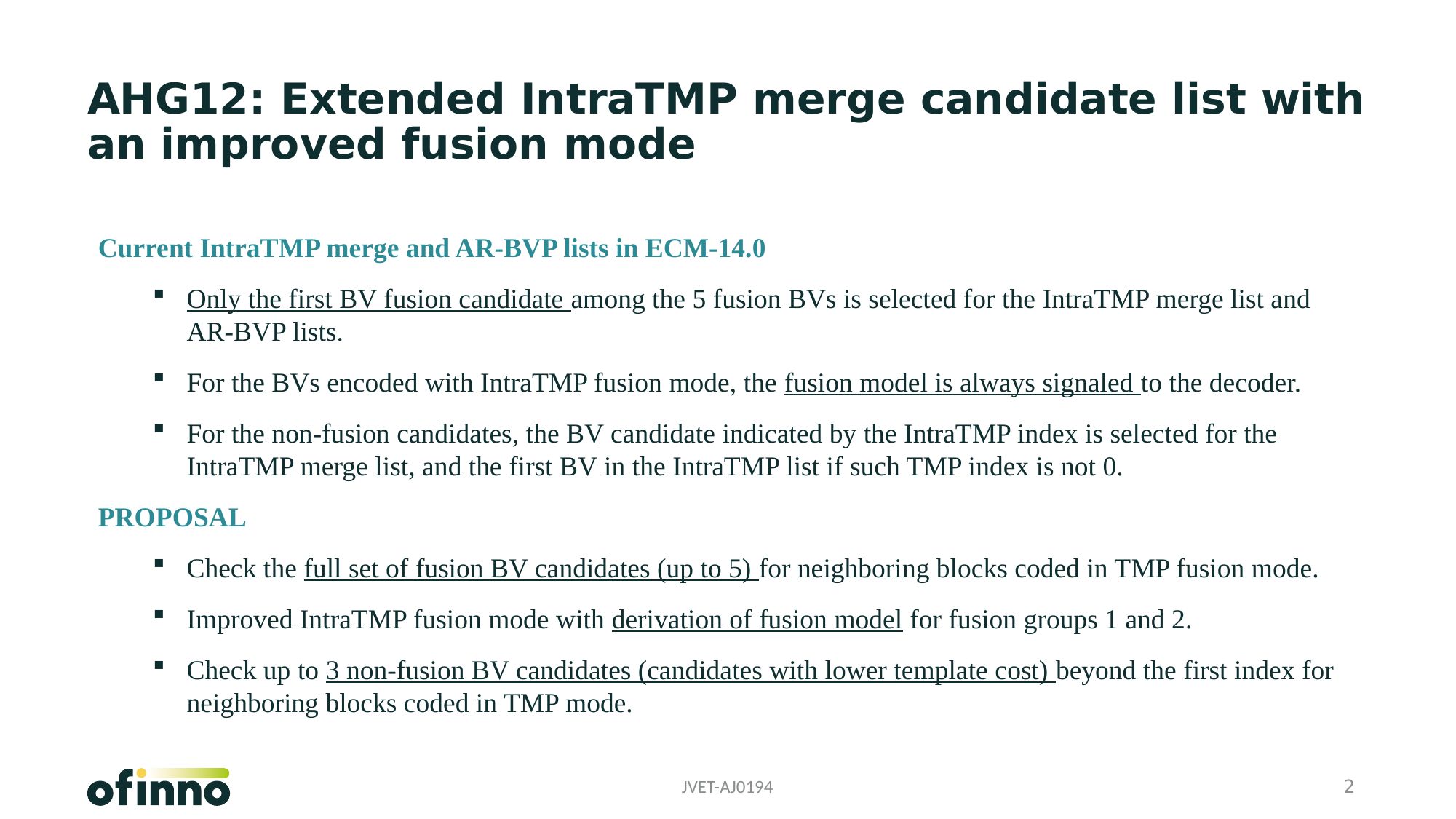

# AHG12: Extended IntraTMP merge candidate list with an improved fusion mode
Current IntraTMP merge and AR-BVP lists in ECM-14.0
Only the first BV fusion candidate among the 5 fusion BVs is selected for the IntraTMP merge list and AR-BVP lists.
For the BVs encoded with IntraTMP fusion mode, the fusion model is always signaled to the decoder.
For the non-fusion candidates, the BV candidate indicated by the IntraTMP index is selected for the IntraTMP merge list, and the first BV in the IntraTMP list if such TMP index is not 0.
PROPOSAL
Check the full set of fusion BV candidates (up to 5) for neighboring blocks coded in TMP fusion mode.
Improved IntraTMP fusion mode with derivation of fusion model for fusion groups 1 and 2.
Check up to 3 non-fusion BV candidates (candidates with lower template cost) beyond the first index for neighboring blocks coded in TMP mode.
JVET-AJ0194
2